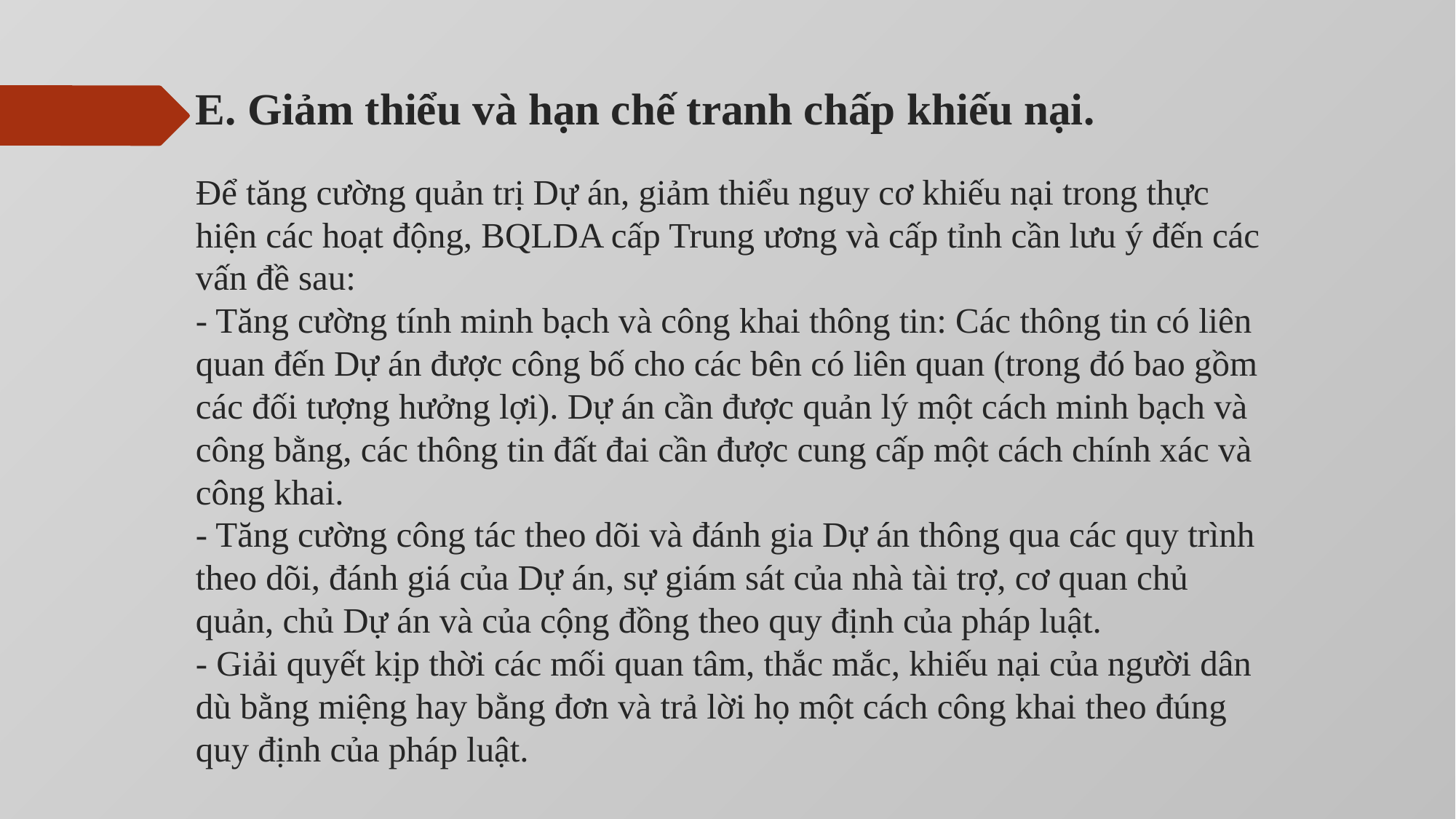

# E. Giảm thiểu và hạn chế tranh chấp khiếu nại. Để tăng cường quản trị Dự án, giảm thiểu nguy cơ khiếu nại trong thực hiện các hoạt động, BQLDA cấp Trung ương và cấp tỉnh cần lưu ý đến các vấn đề sau: - Tăng cường tính minh bạch và công khai thông tin: Các thông tin có liên quan đến Dự án được công bố cho các bên có liên quan (trong đó bao gồm các đối tượng hưởng lợi). Dự án cần được quản lý một cách minh bạch và công bằng, các thông tin đất đai cần được cung cấp một cách chính xác và công khai. - Tăng cường công tác theo dõi và đánh gia Dự án thông qua các quy trình theo dõi, đánh giá của Dự án, sự giám sát của nhà tài trợ, cơ quan chủ quản, chủ Dự án và của cộng đồng theo quy định của pháp luật. - Giải quyết kịp thời các mối quan tâm, thắc mắc, khiếu nại của người dân dù bằng miệng hay bằng đơn và trả lời họ một cách công khai theo đúng quy định của pháp luật.